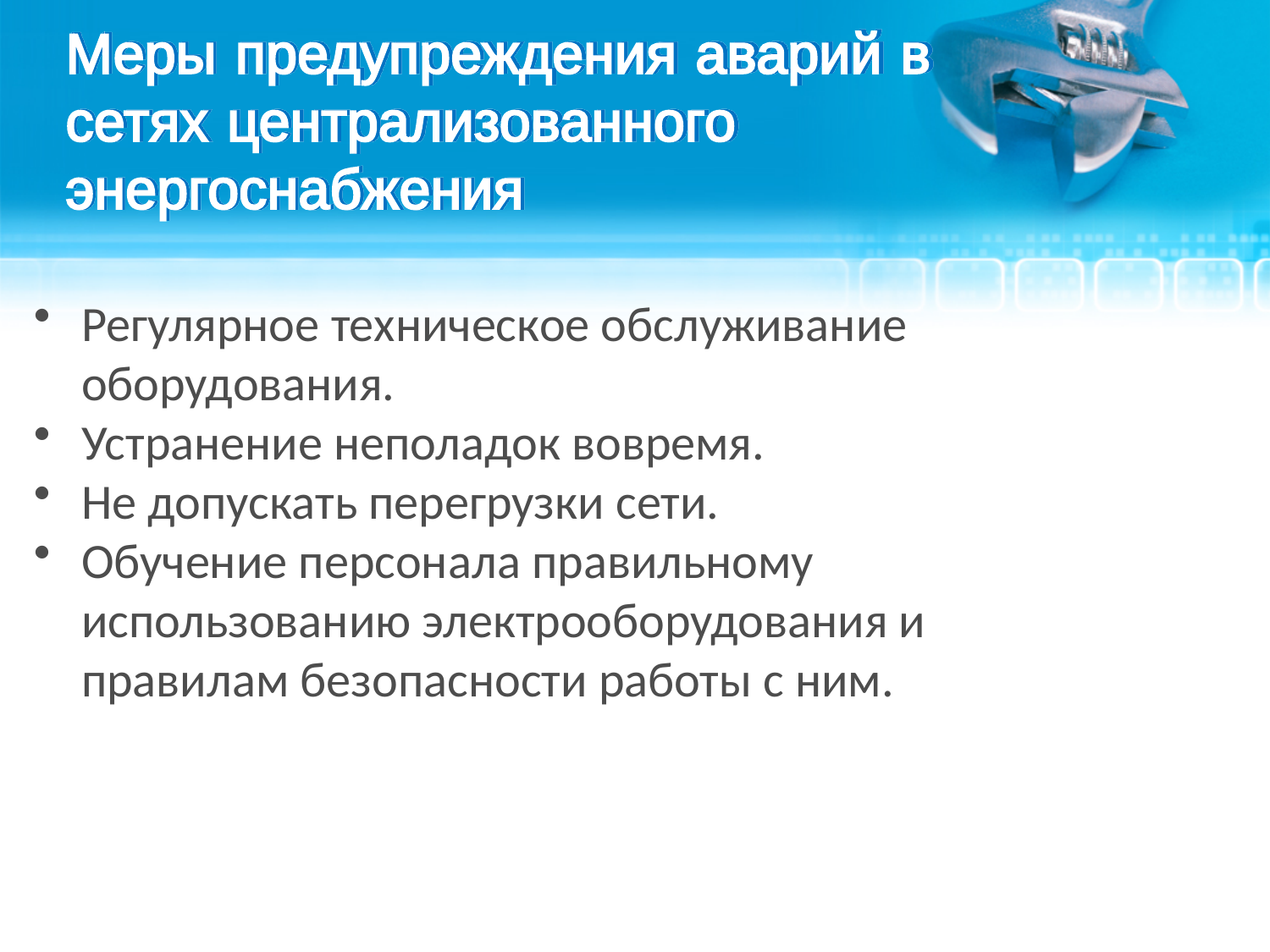

# Меры предупреждения аварий в сетях централизованного энергоснабжения
Регулярное техническое обслуживание оборудования.
Устранение неполадок вовремя.
Не допускать перегрузки сети.
Обучение персонала правильному использованию электрооборудования и правилам безопасности работы с ним.